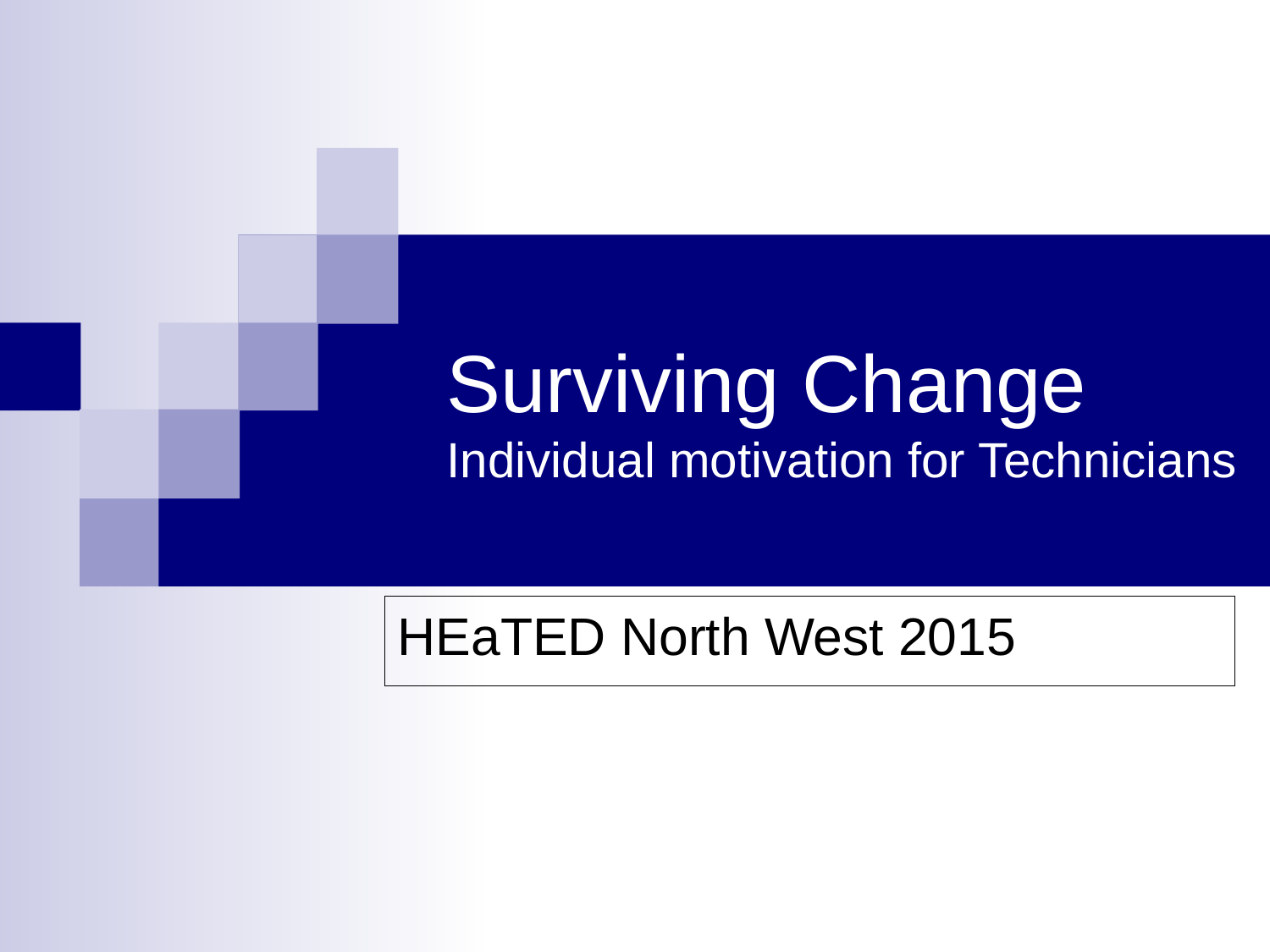

# Surviving Change Individual motivation for Technicians
HEaTED North West 2015